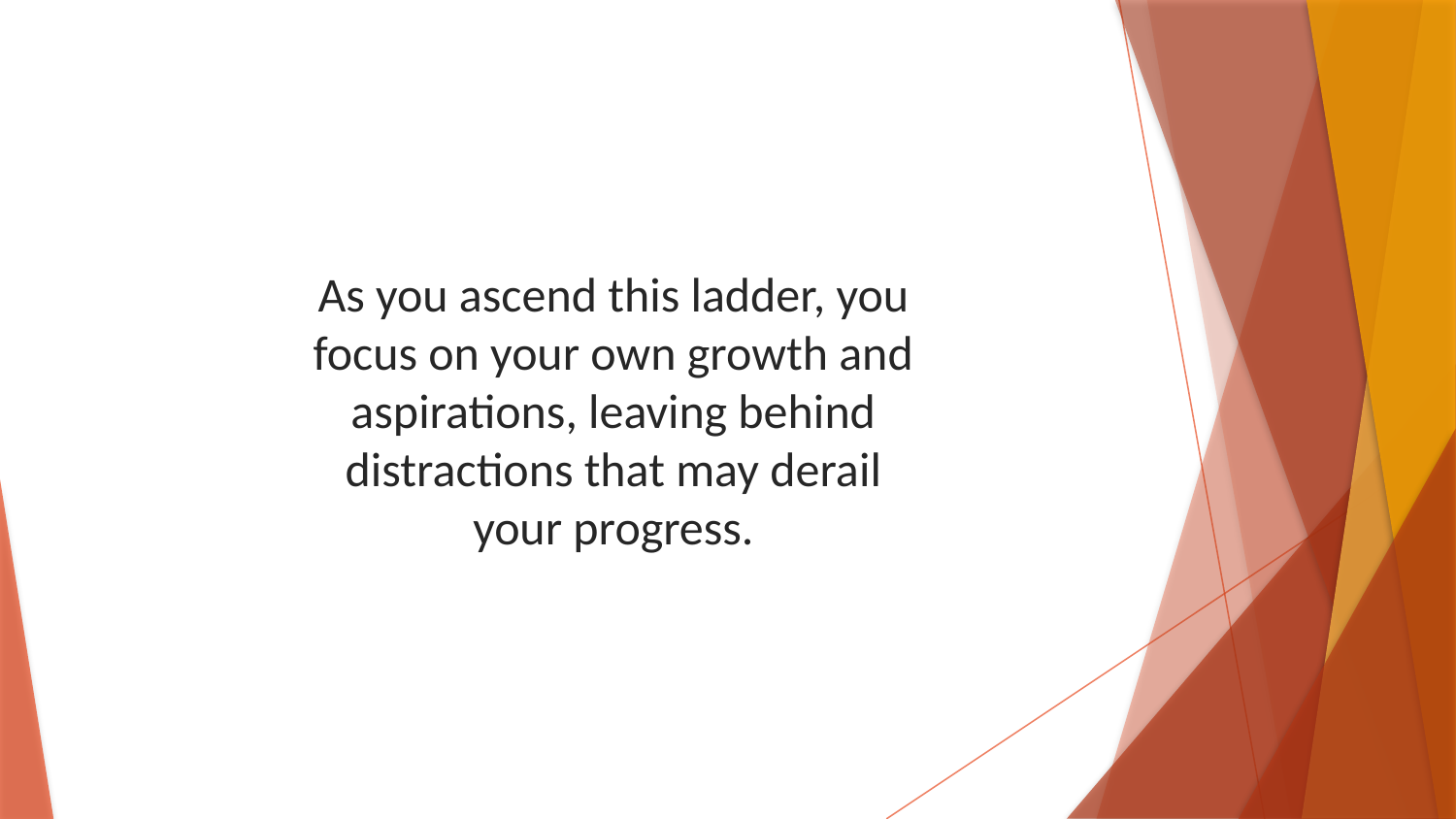

As you ascend this ladder, you focus on your own growth and aspirations, leaving behind distractions that may derail your progress.